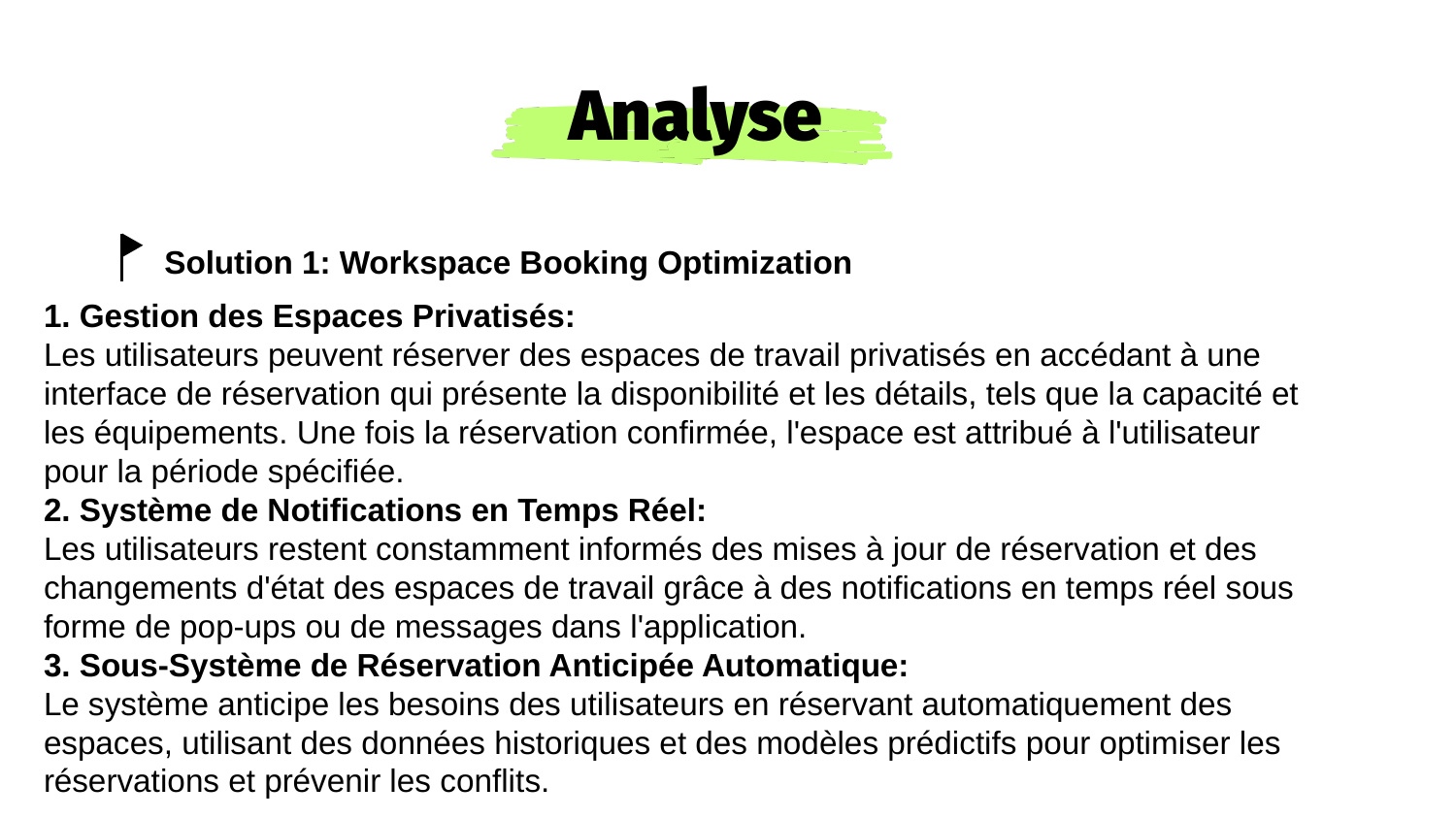

Analyse

Solution 1: Workspace Booking Optimization

1. Gestion des Espaces Privatisés:
Les utilisateurs peuvent réserver des espaces de travail privatisés en accédant à une interface de réservation qui présente la disponibilité et les détails, tels que la capacité et les équipements. Une fois la réservation confirmée, l'espace est attribué à l'utilisateur pour la période spécifiée.
2. Système de Notifications en Temps Réel:
Les utilisateurs restent constamment informés des mises à jour de réservation et des changements d'état des espaces de travail grâce à des notifications en temps réel sous forme de pop-ups ou de messages dans l'application.
3. Sous-Système de Réservation Anticipée Automatique:
Le système anticipe les besoins des utilisateurs en réservant automatiquement des espaces, utilisant des données historiques et des modèles prédictifs pour optimiser les réservations et prévenir les conflits.